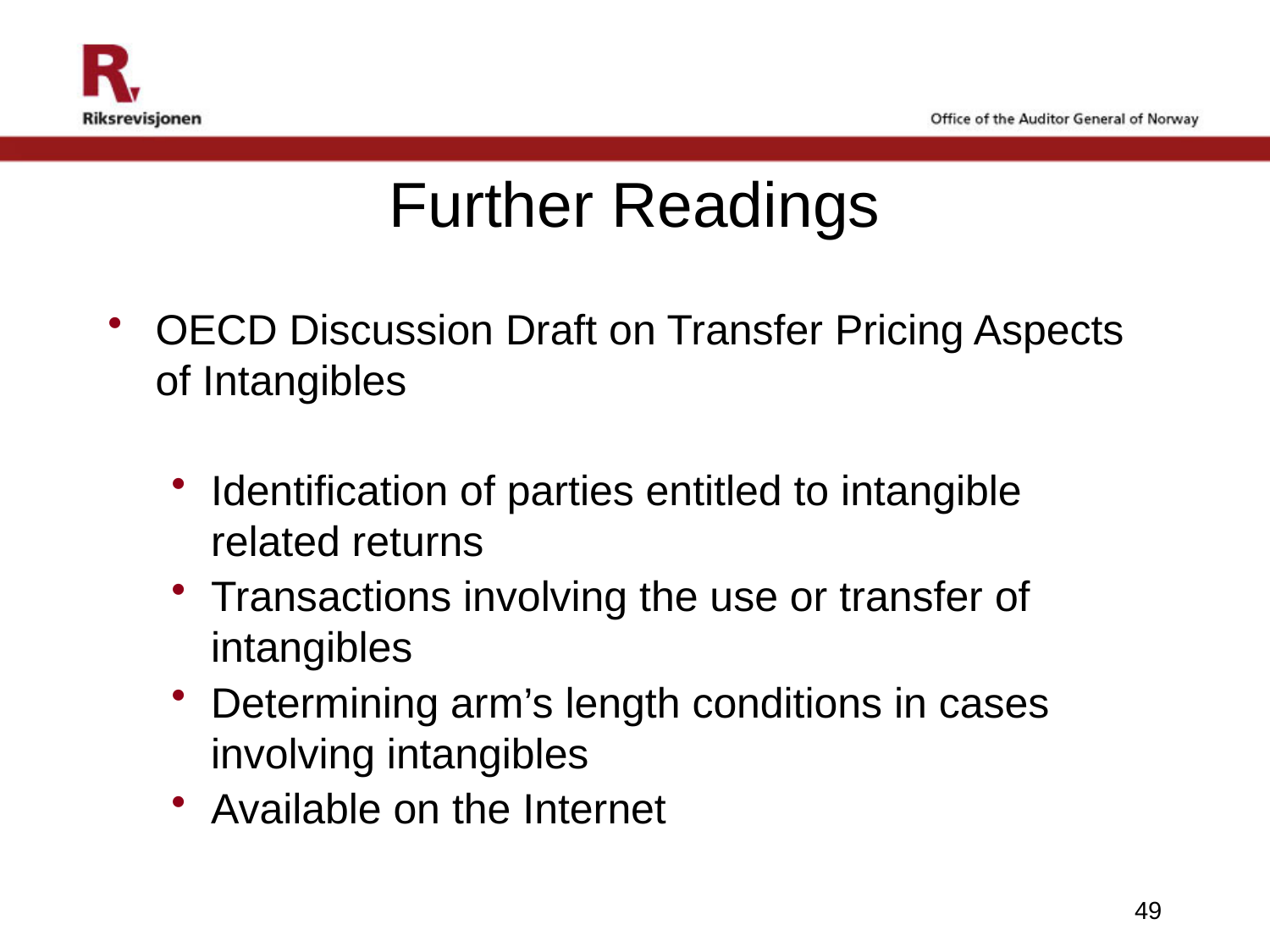

# Further Readings
OECD Discussion Draft on Transfer Pricing Aspects of Intangibles

Identification of parties entitled to intangible related returns
Transactions involving the use or transfer of intangibles
Determining arm’s length conditions in cases involving intangibles
Available on the Internet

49